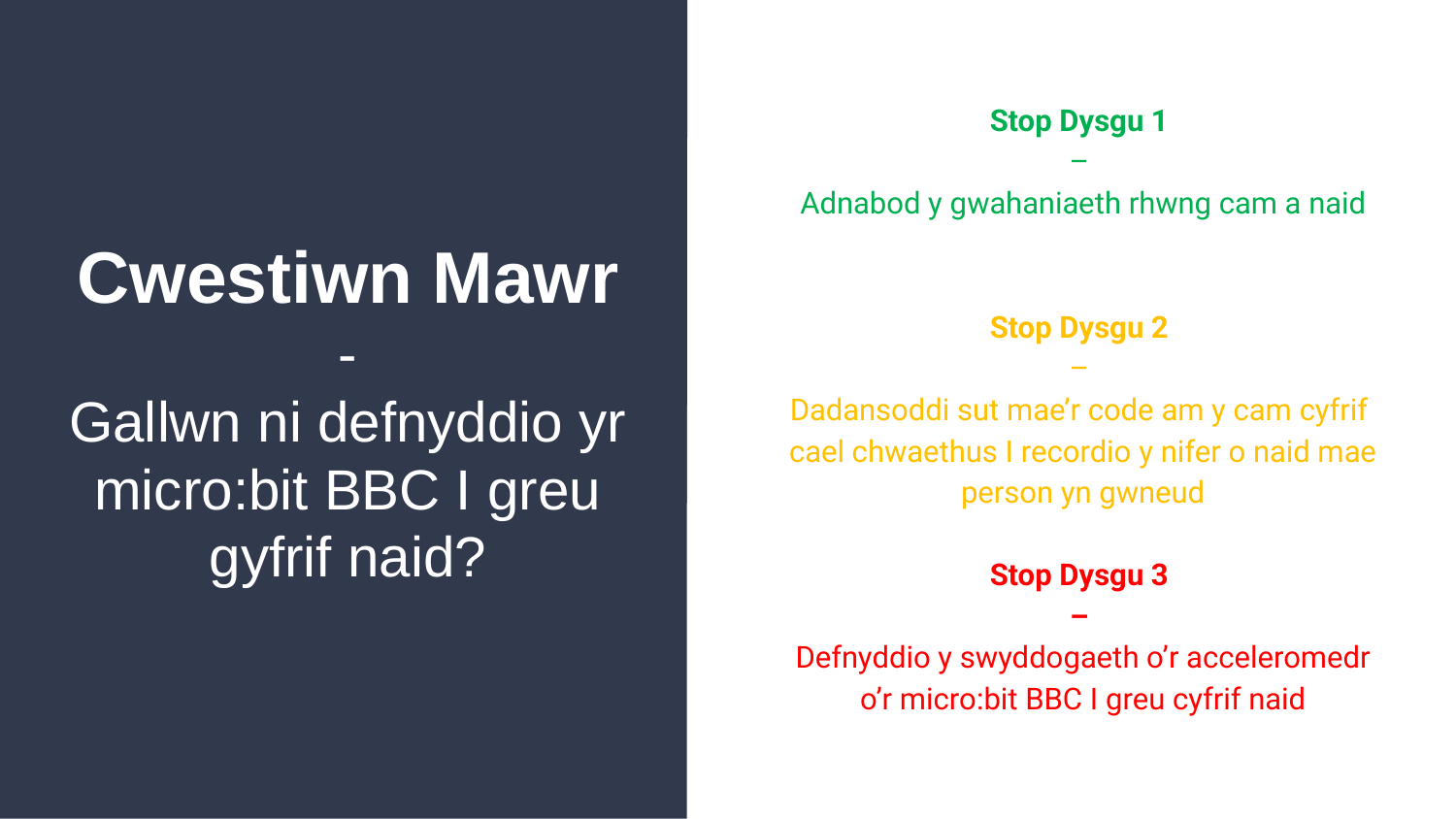

Stop Dysgu 1
–
Adnabod y gwahaniaeth rhwng cam a naid

Stop Dysgu 2
–
Dadansoddi sut mae’r code am y cam cyfrif  cael chwaethus I recordio y nifer o naid mae person yn gwneud

Stop Dysgu 3
–
Defnyddio y swyddogaeth o’r acceleromedr o’r micro:bit BBC I greu cyfrif naid
# Cwestiwn Mawr - Gallwn ni defnyddio yr micro:bit BBC I greu gyfrif naid?